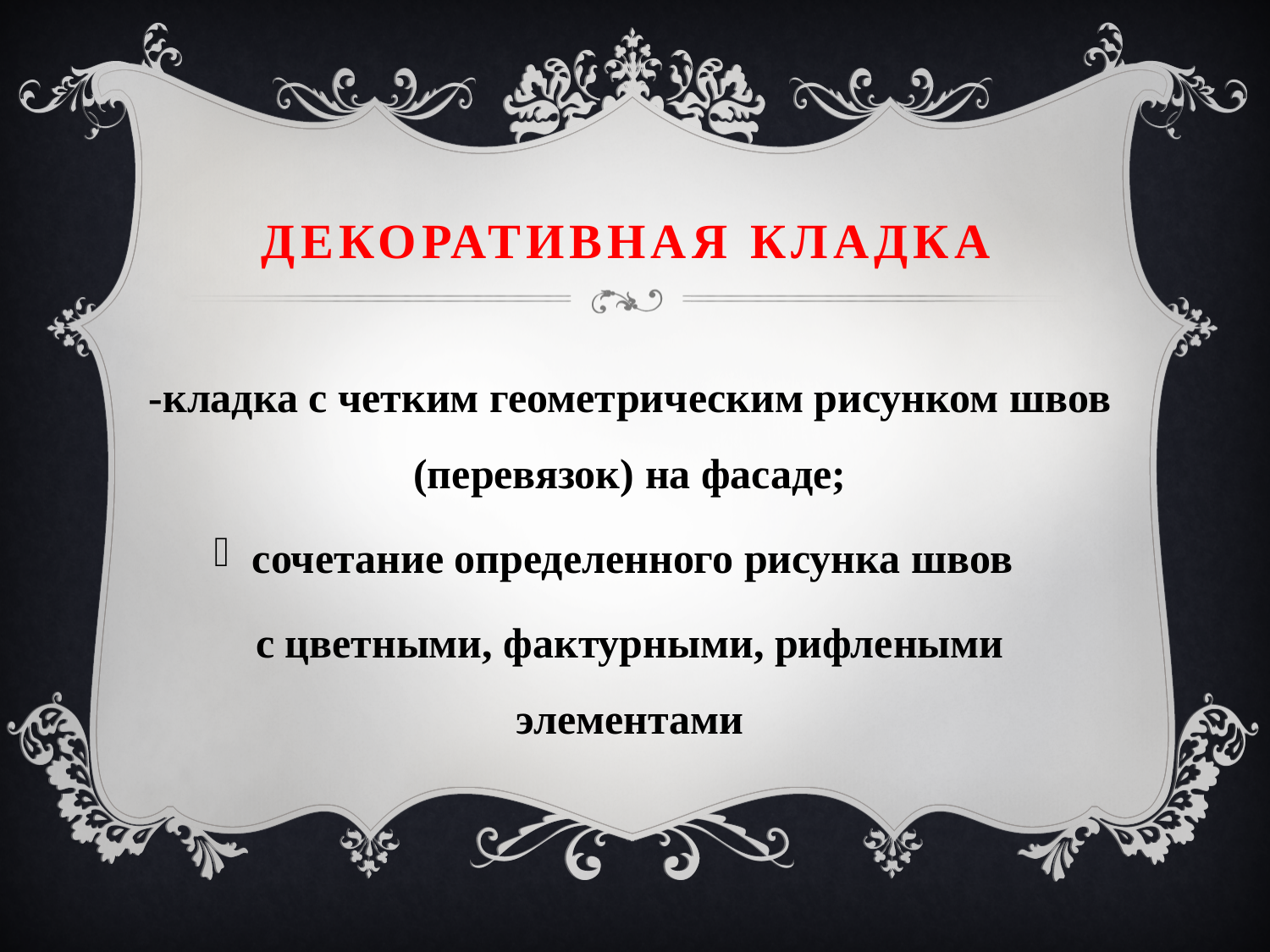

# Декоративная кладка
-кладка с четким геометрическим рисунком швов (перевязок) на фасаде;
сочетание определенного рисунка швов
с цветными, фактурными, рифлеными элементами